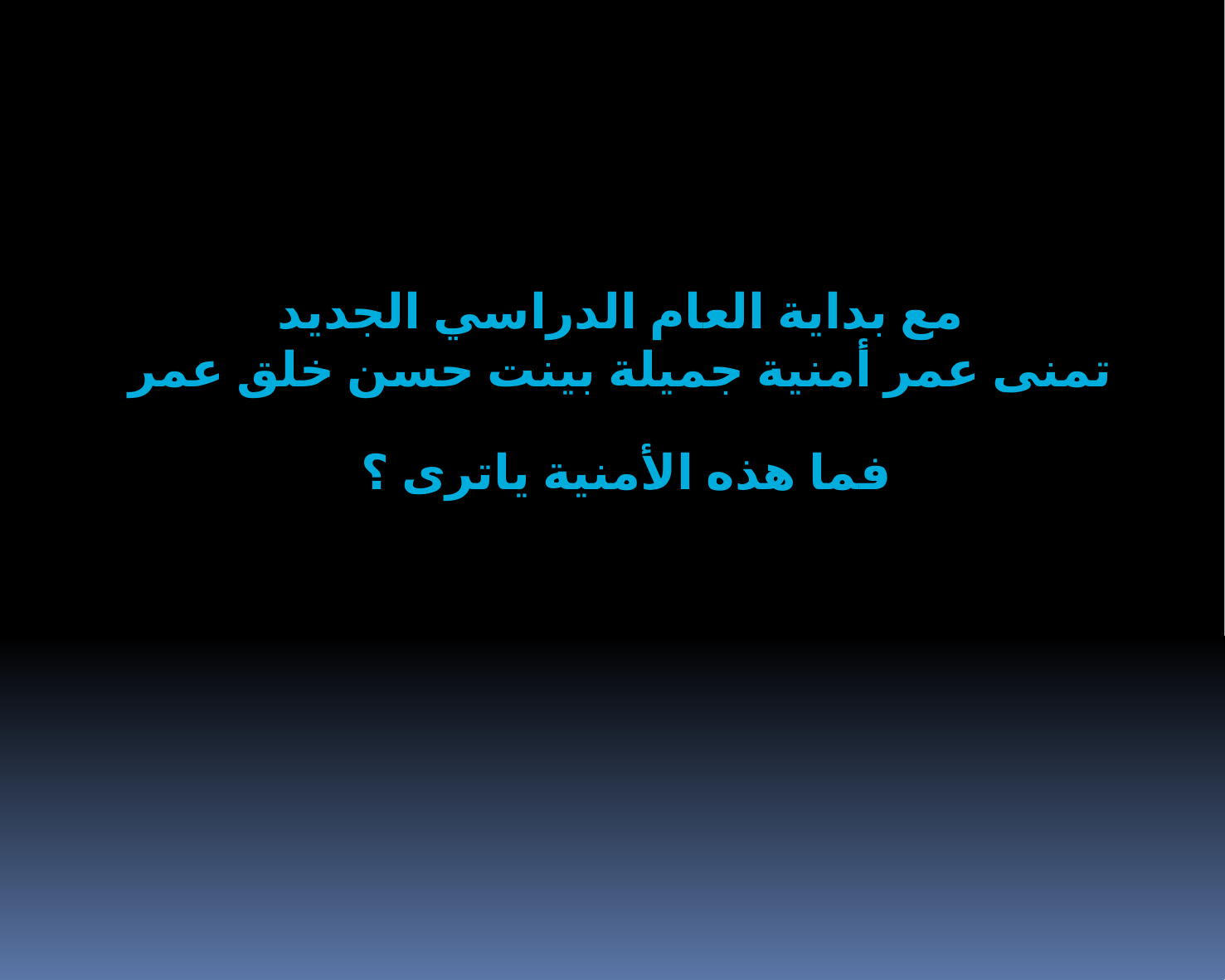

مع بداية العام الدراسي الجديد
تمنى عمر أمنية جميلة بينت حسن خلق عمر
فما هذه الأمنية ياترى ؟